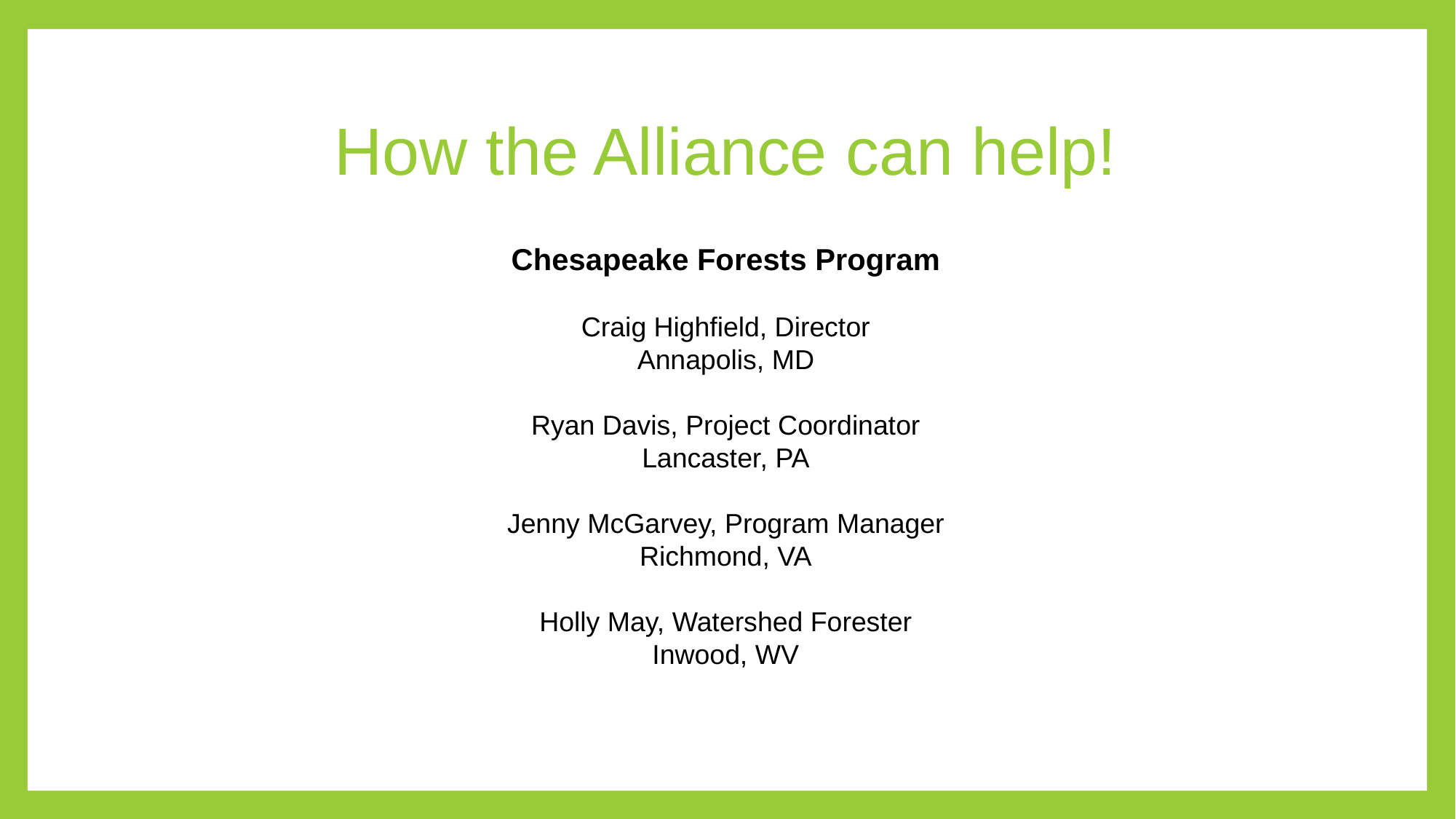

# How the Alliance can help!
Chesapeake Forests Program

Craig Highfield, Director
Annapolis, MD

Ryan Davis, Project Coordinator
Lancaster, PA

Jenny McGarvey, Program Manager
Richmond, VA

Holly May, Watershed Forester
Inwood, WV